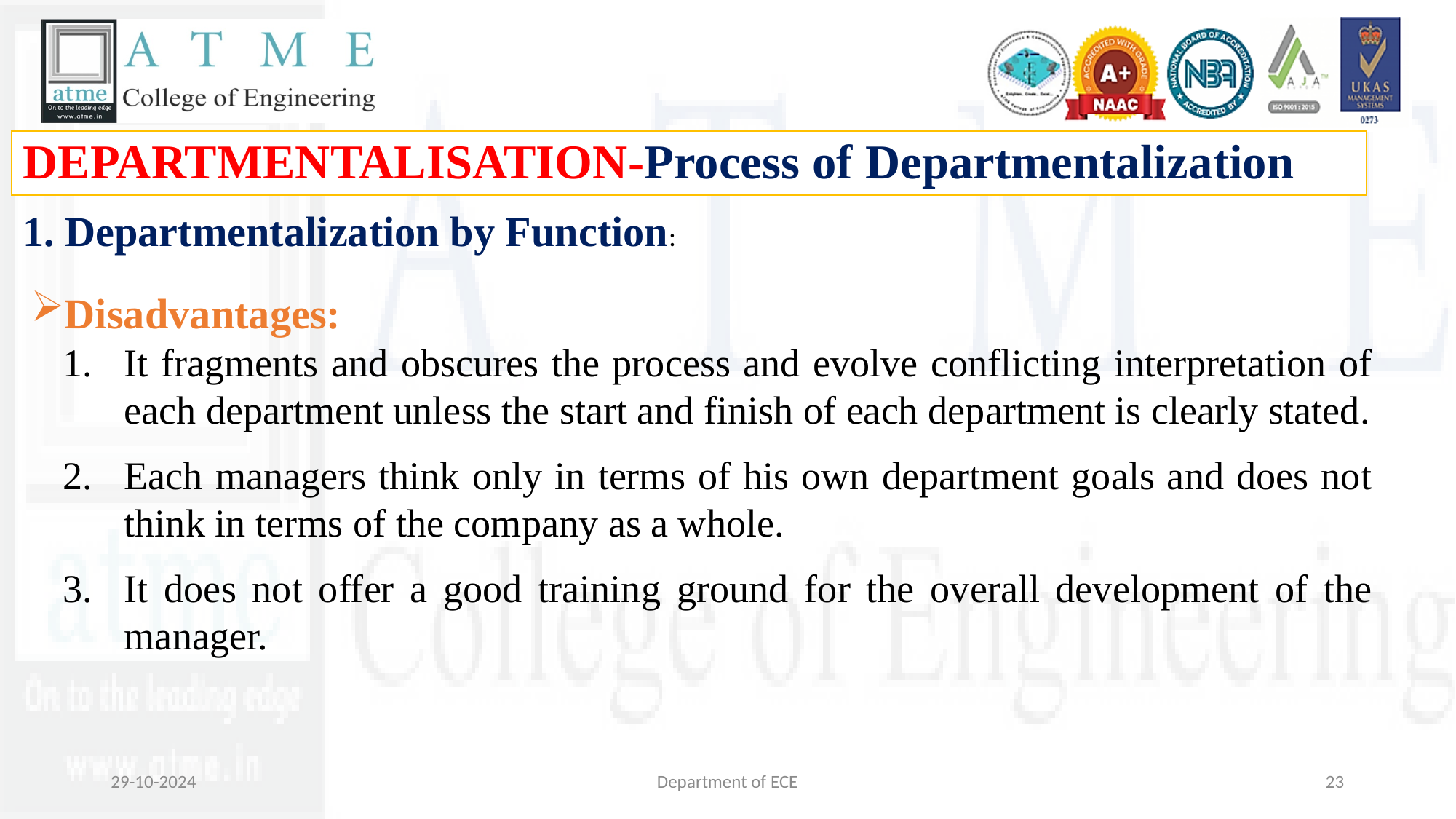

DEPARTMENTALISATION-Process of Departmentalization
1. Departmentalization by Function:

Disadvantages:
It fragments and obscures the process and evolve conflicting interpretation of each department unless the start and finish of each department is clearly stated.
Each managers think only in terms of his own department goals and does not think in terms of the company as a whole.
It does not offer a good training ground for the overall development of the manager.
29-10-2024
Department of ECE
23